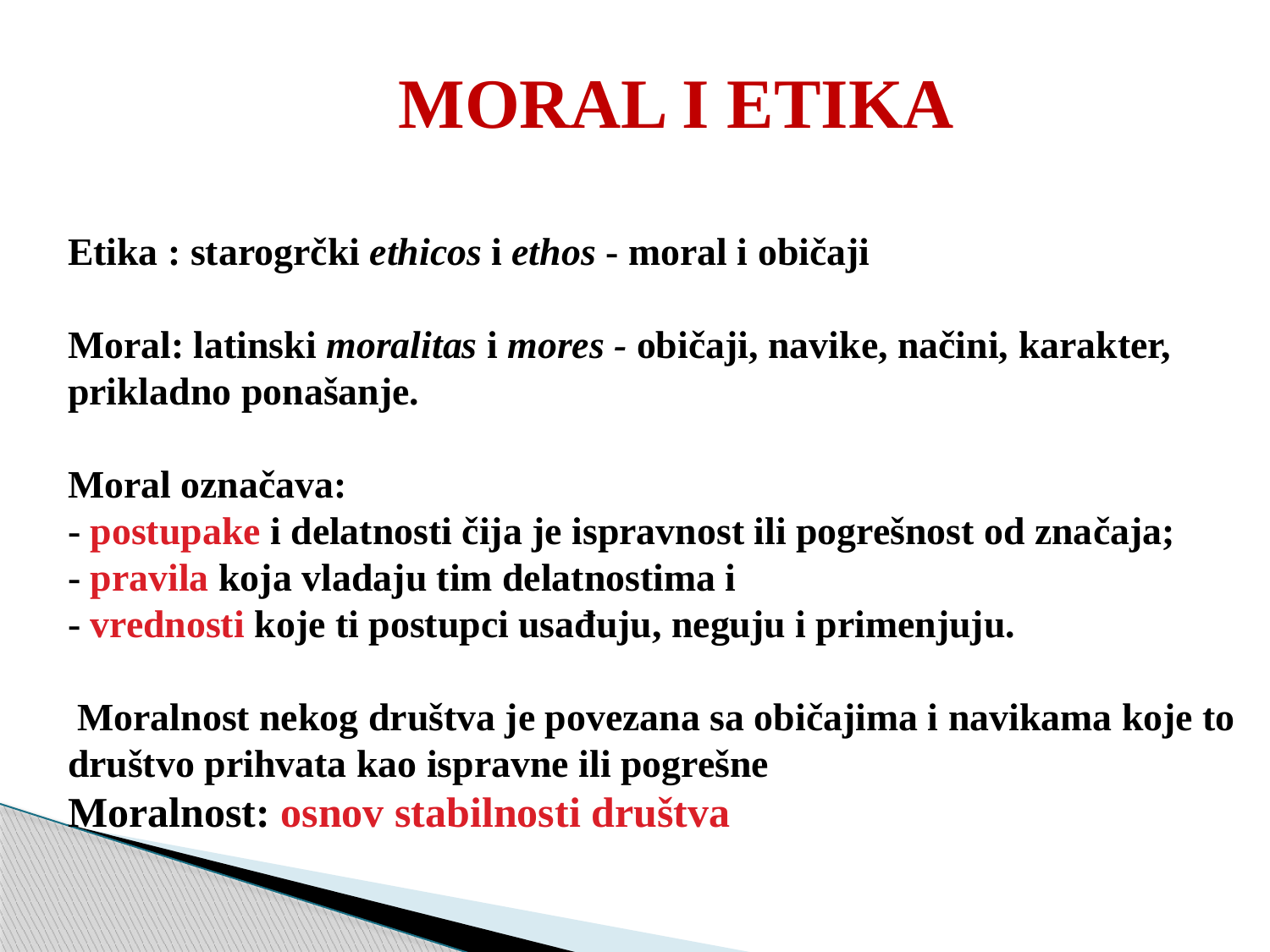

MORAL I ETIKA
Etika : starogrčki ethicos i ethos - moral i običaji
Moral: latinski moralitas i mores - običaji, navike, načini, karakter, prikladno ponašanje.
Moral označava:
- postupake i delatnosti čija je ispravnost ili pogrešnost od značaja;
- pravila koja vladaju tim delatnostima i
- vrednosti koje ti postupci usađuju, neguju i primenjuju.
 Moralnost nekog društva je povezana sa običajima i navikama koje to društvo prihvata kao ispravne ili pogrešne
Moralnost: osnov stabilnosti društva